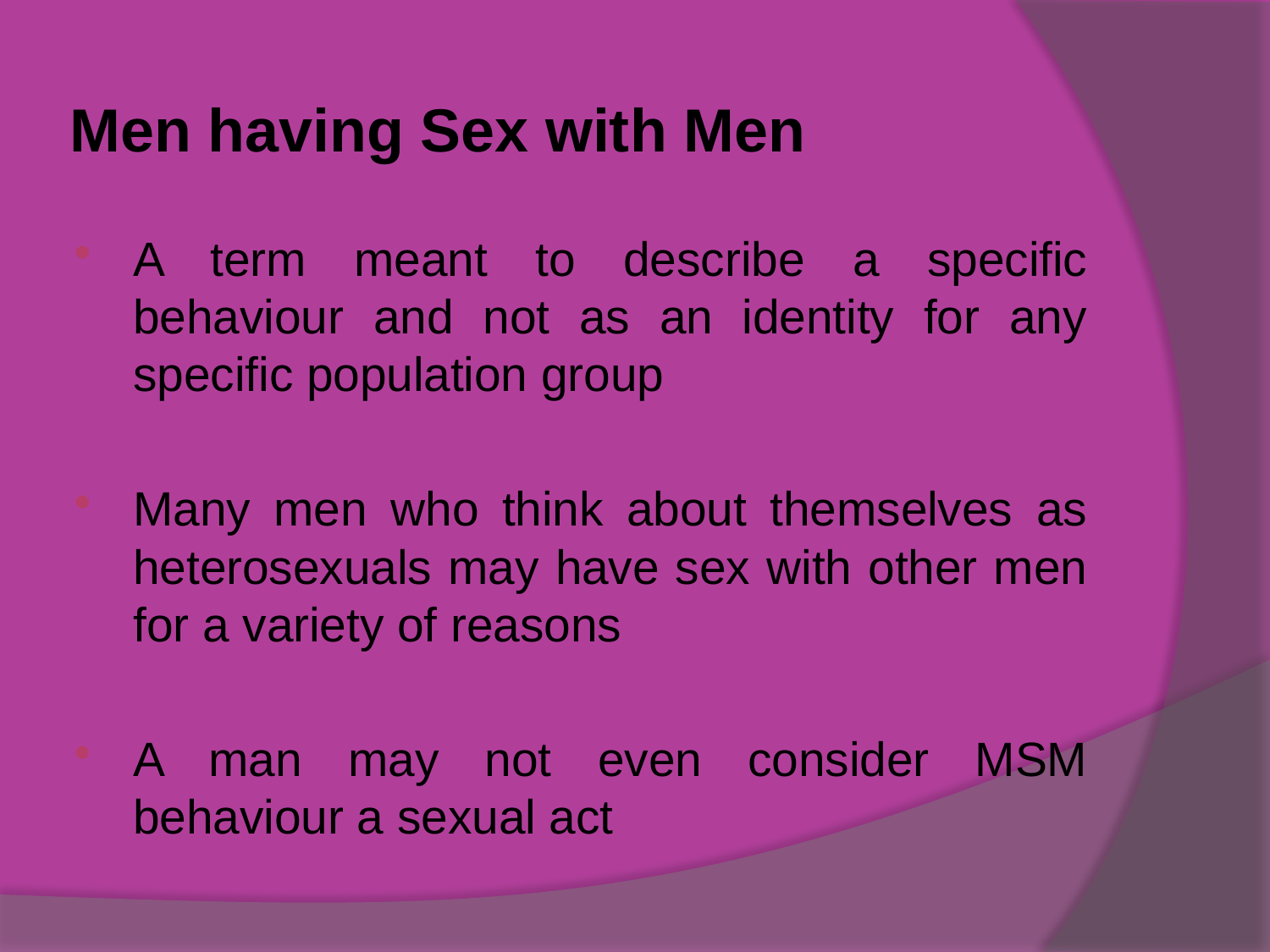

# Men having Sex with Men
A term meant to describe a specific behaviour and not as an identity for any specific population group

Many men who think about themselves as heterosexuals may have sex with other men for a variety of reasons

A man may not even consider MSM behaviour a sexual act